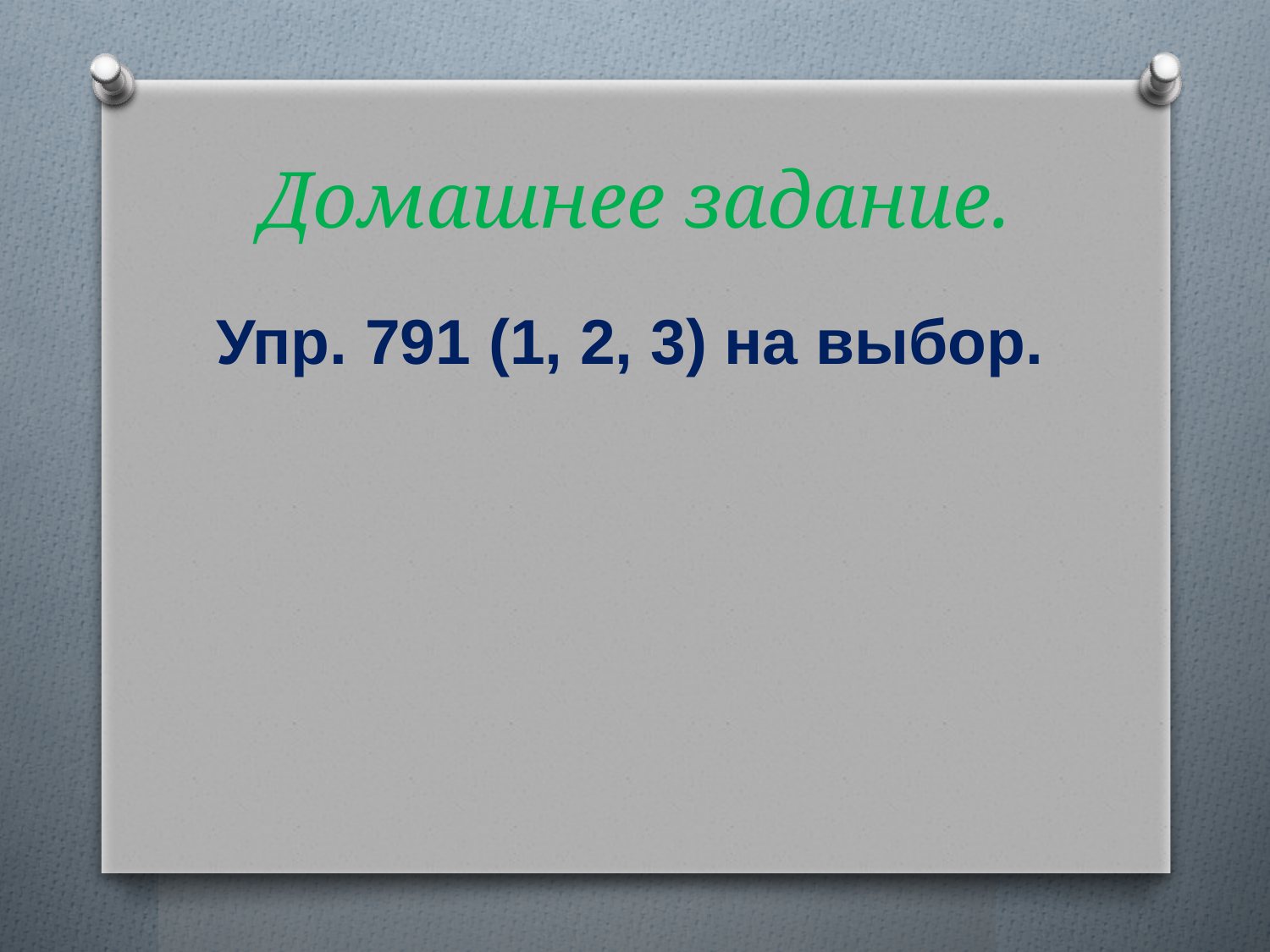

# Домашнее задание.
Упр. 791 (1, 2, 3) на выбор.